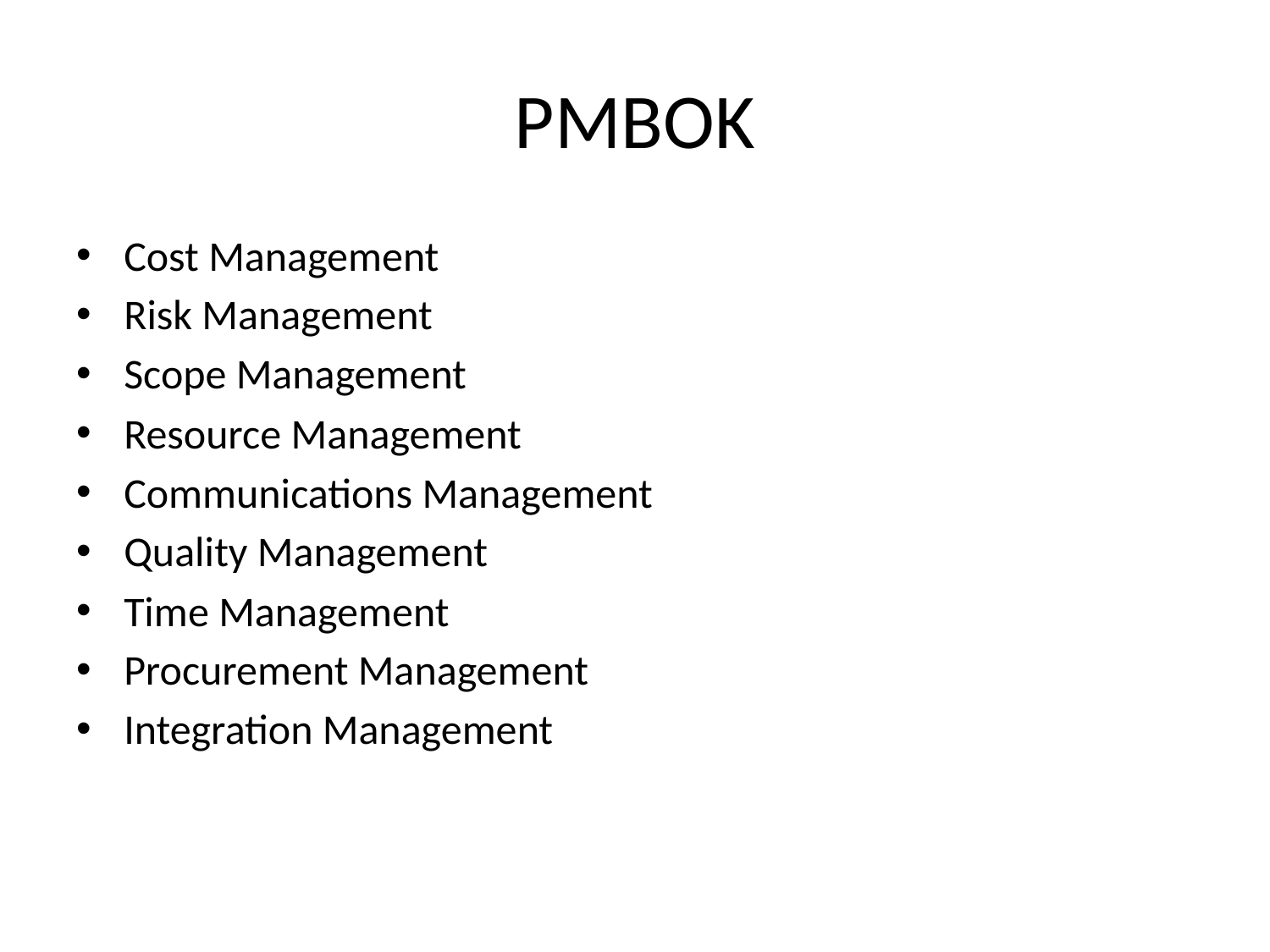

# PMBOK
Cost Management
Risk Management
Scope Management
Resource Management
Communications Management
Quality Management
Time Management
Procurement Management
Integration Management